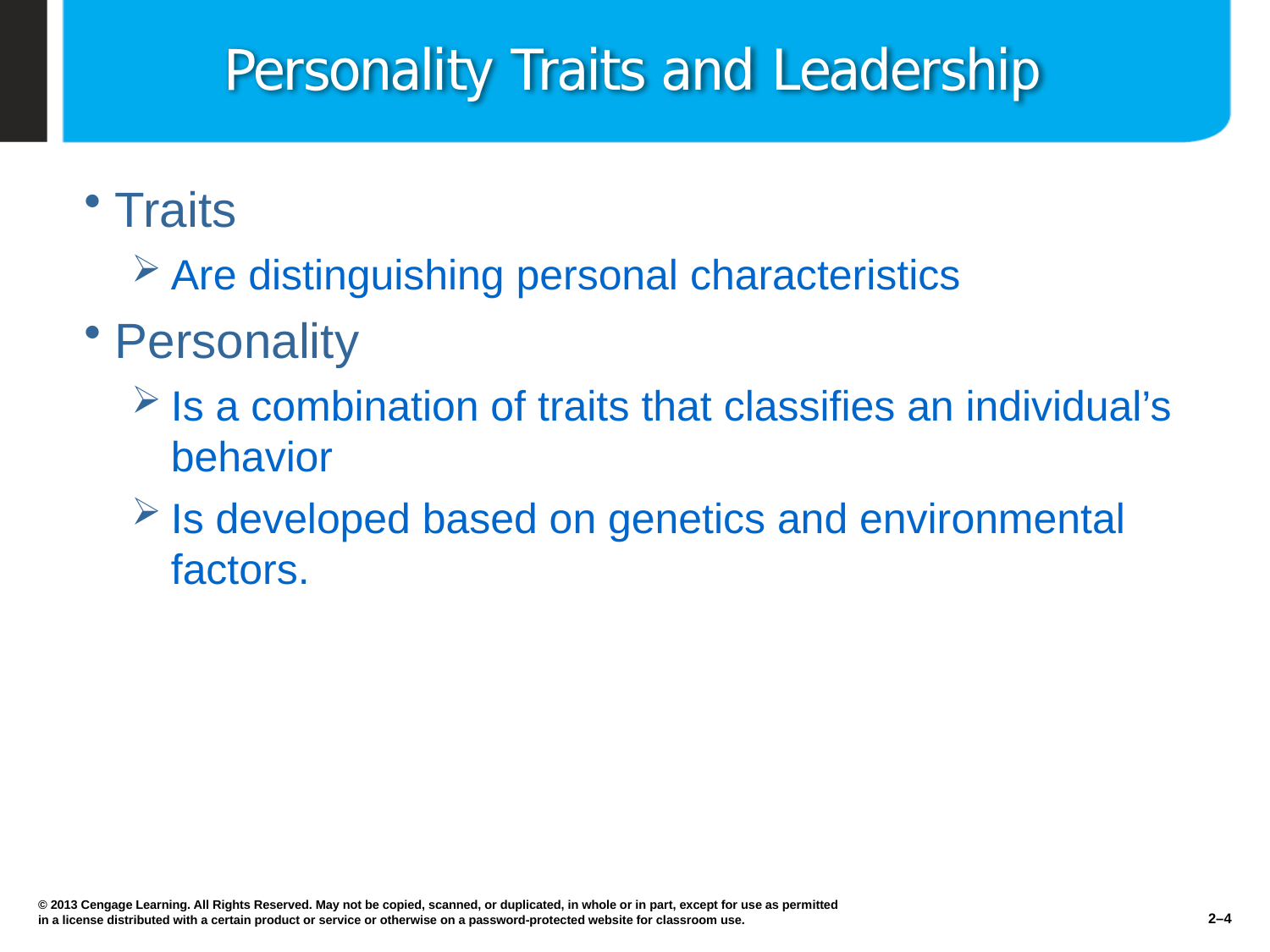

# Personality Traits and Leadership
Traits
Are distinguishing personal characteristics
Personality
Is a combination of traits that classifies an individual’s behavior
Is developed based on genetics and environmental factors.

© 2013 Cengage Learning. All Rights Reserved. May not be copied, scanned, or duplicated, in whole or in part, except for use as permitted in a license distributed with a certain product or service or otherwise on a password-protected website for classroom use.
2–4